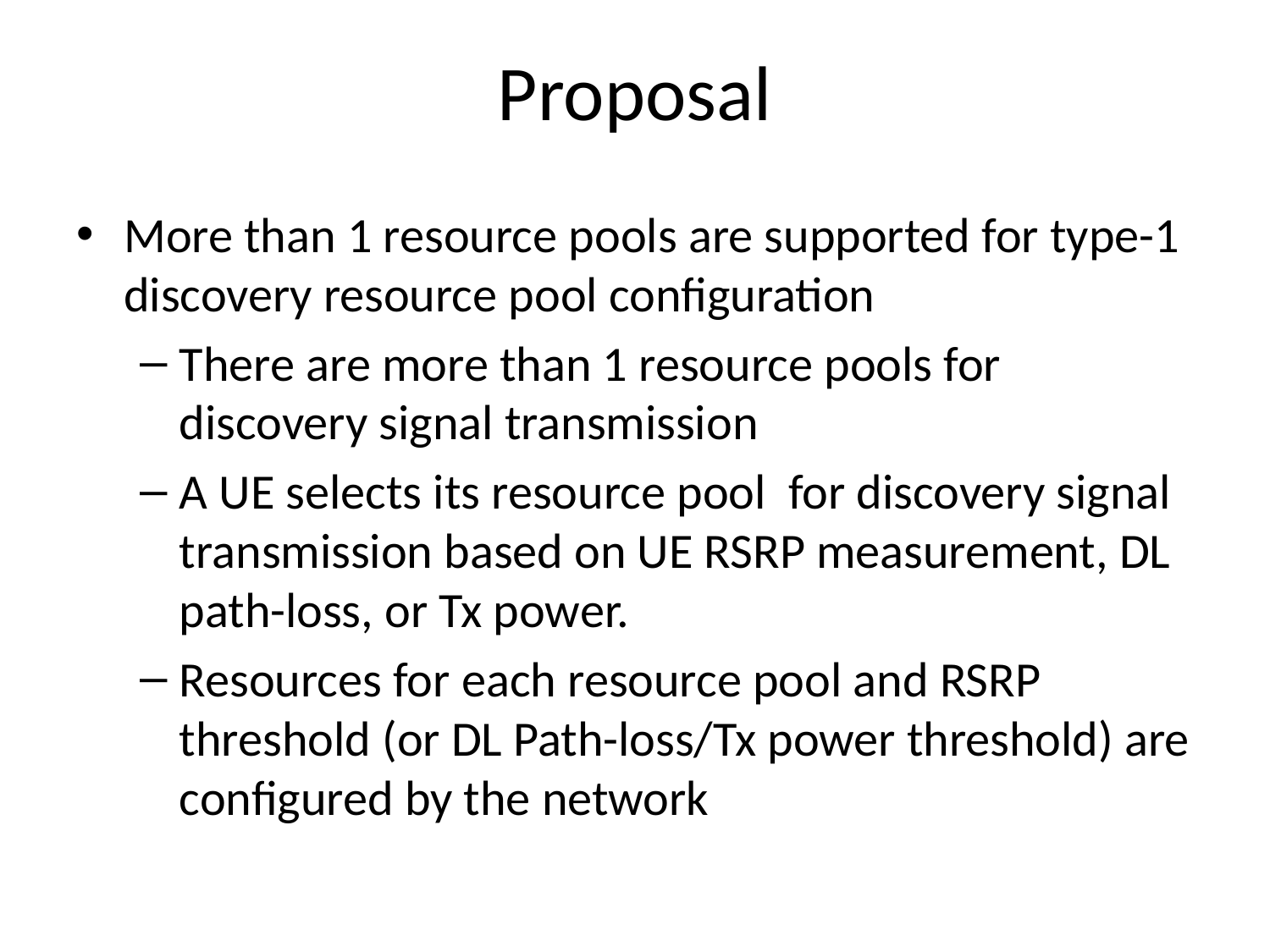

# Proposal
More than 1 resource pools are supported for type-1 discovery resource pool configuration
There are more than 1 resource pools for discovery signal transmission
A UE selects its resource pool  for discovery signal transmission based on UE RSRP measurement, DL path-loss, or Tx power.
Resources for each resource pool and RSRP threshold (or DL Path-loss/Tx power threshold) are configured by the network